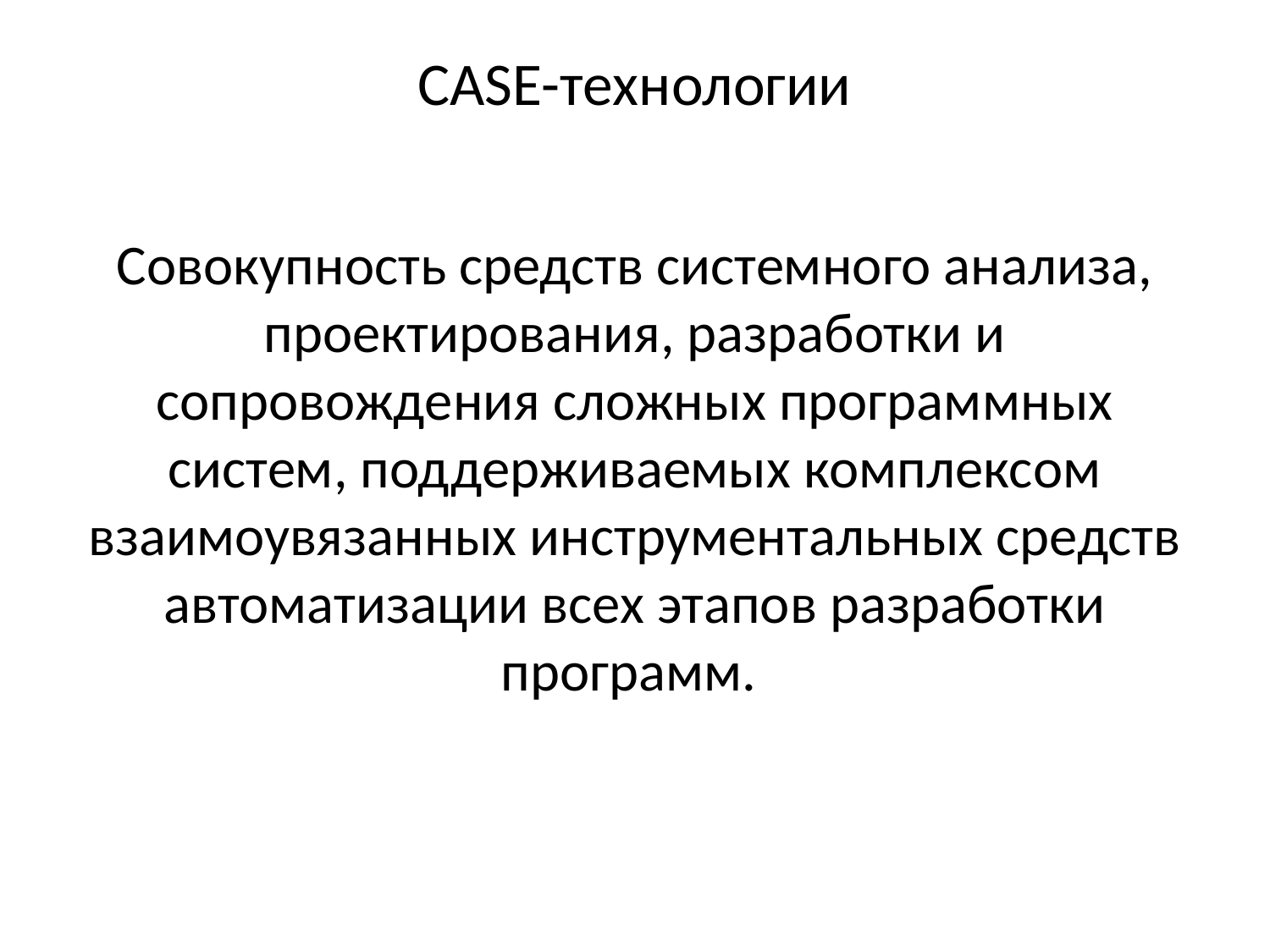

# CASE-технологии
Совокупность средств системного анализа, проектирования, разработки и сопровождения сложных программных систем, поддерживаемых комплексом взаимоувязанных инструментальных средств автоматизации всех этапов разработки программ.